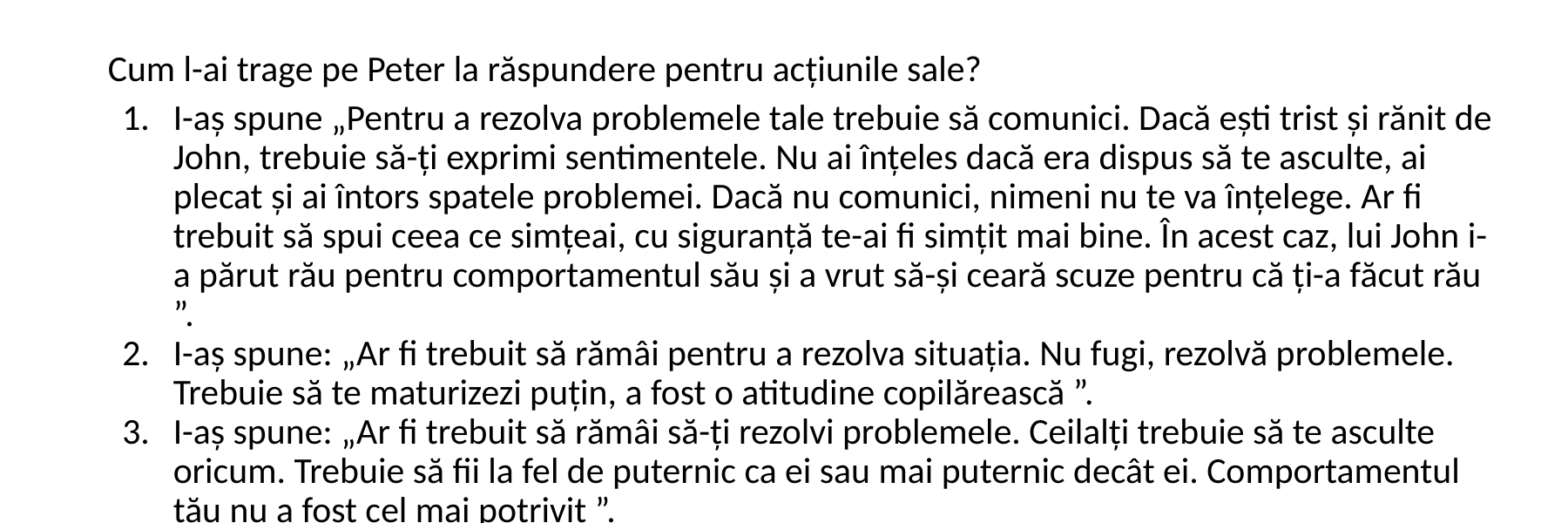

Cum l-ai trage pe Peter la răspundere pentru acțiunile sale?
I-aș spune „Pentru a rezolva problemele tale trebuie să comunici. Dacă ești trist și rănit de John, trebuie să-ți exprimi sentimentele. Nu ai înțeles dacă era dispus să te asculte, ai plecat și ai întors spatele problemei. Dacă nu comunici, nimeni nu te va înțelege. Ar fi trebuit să spui ceea ce simțeai, cu siguranță te-ai fi simțit mai bine. În acest caz, lui John i-a părut rău pentru comportamentul său și a vrut să-și ceară scuze pentru că ți-a făcut rău ”.
I-aș spune: „Ar fi trebuit să rămâi pentru a rezolva situația. Nu fugi, rezolvă problemele. Trebuie să te maturizezi puțin, a fost o atitudine copilărească ”.
I-aș spune: „Ar fi trebuit să rămâi să-ți rezolvi problemele. Ceilalți trebuie să te asculte oricum. Trebuie să fii la fel de puternic ca ei sau mai puternic decât ei. Comportamentul tău nu a fost cel mai potrivit ”.